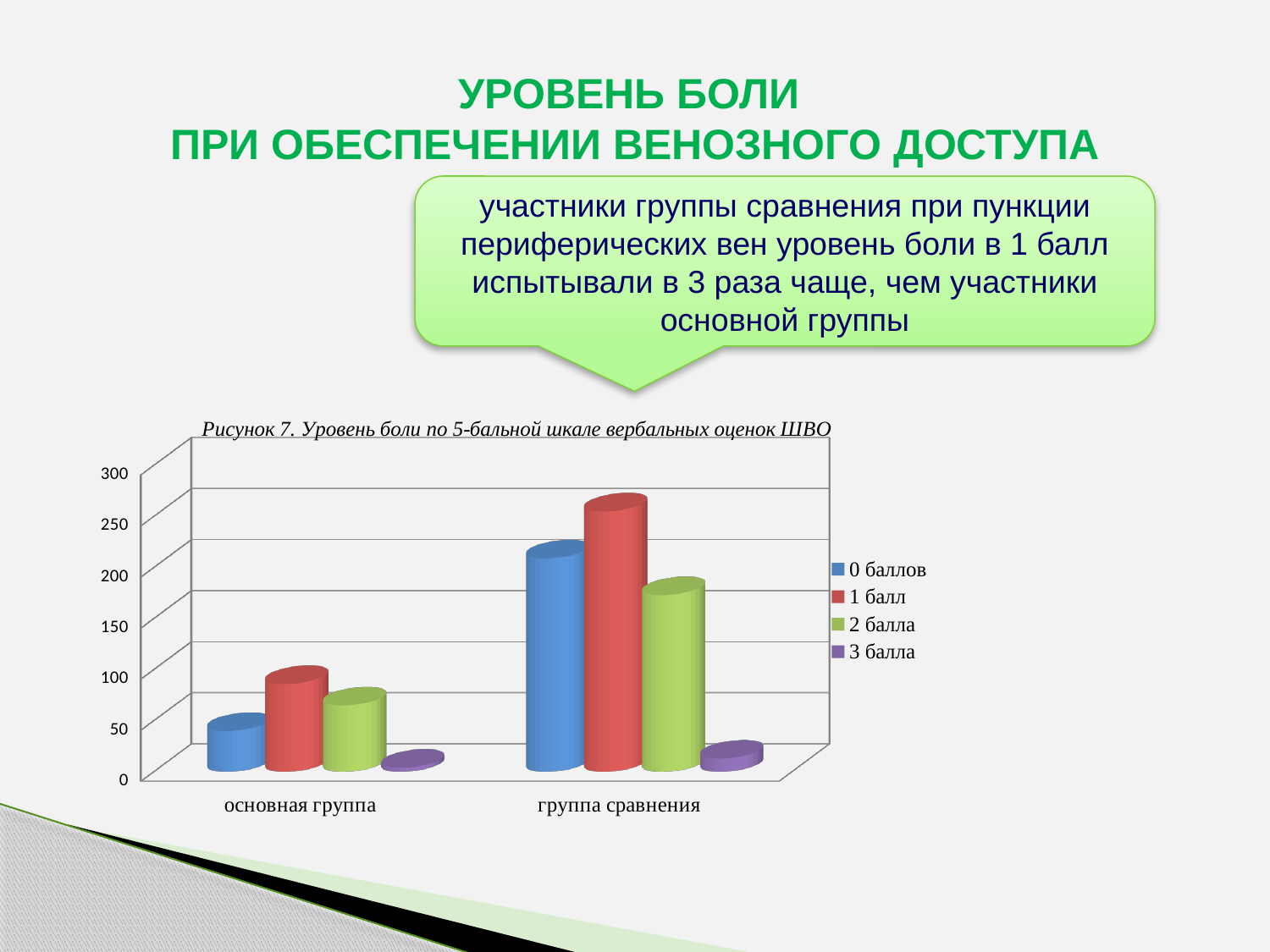

# УРОВЕНЬ БОЛИ ПРИ ОБЕСПЕЧЕНИИ ВЕНОЗНОГО ДОСТУПА

участники группы сравнения при пункции периферических вен уровень боли в 1 балл испытывали в 3 раза чаще, чем участники основной группы

[unsupported chart]